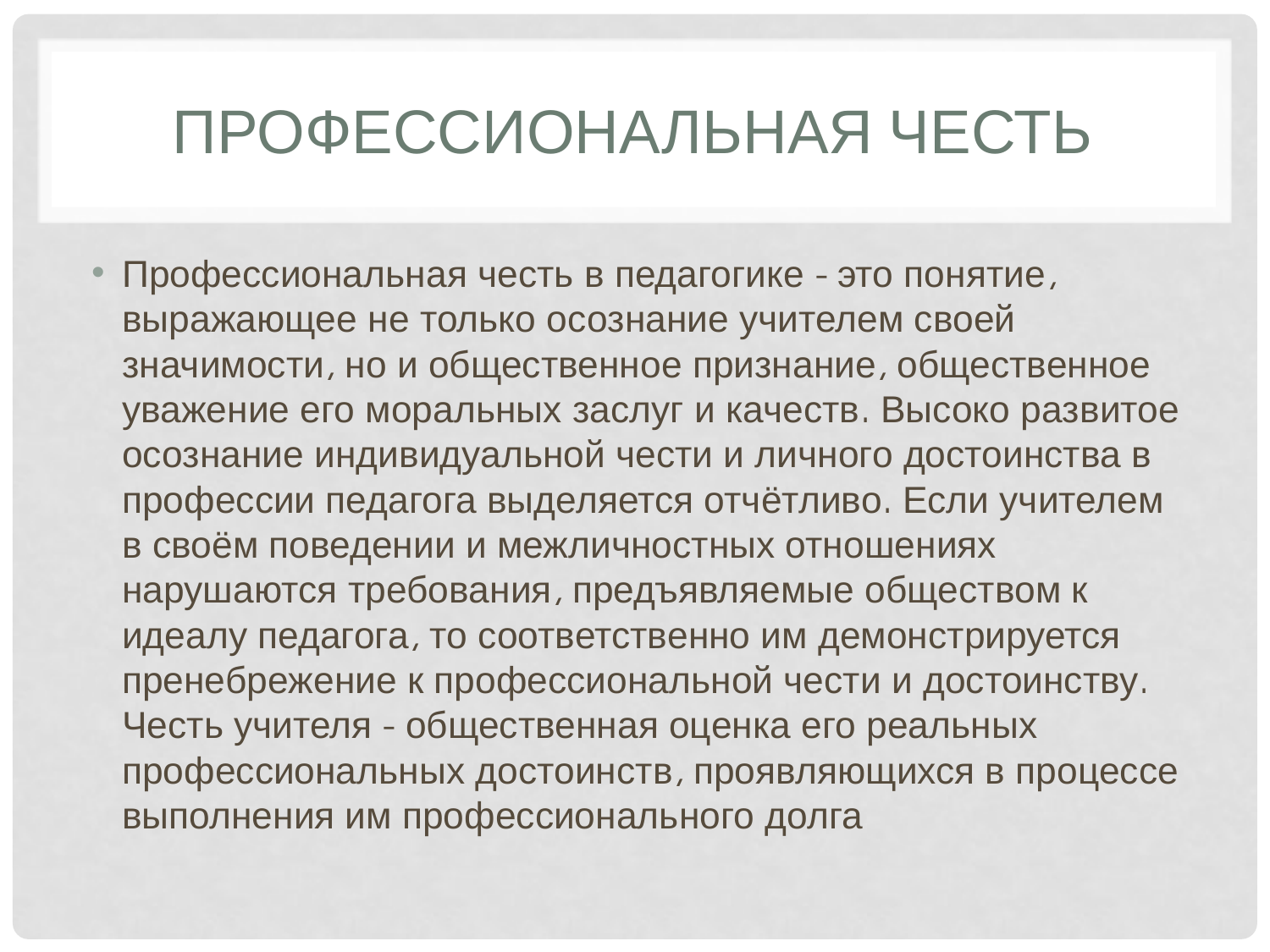

# Профессиональная честь
Профессиональная честь в педагогике - это понятие, выражающее не только осознание учителем своей значимости, но и общественное признание, общественное уважение его моральных заслуг и качеств. Высоко развитое осознание индивидуальной чести и личного достоинства в профессии педагога выделяется отчётливо. Если учителем в своём поведении и межличностных отношениях нарушаются требования, предъявляемые обществом к идеалу педагога, то соответственно им демонстрируется пренебрежение к профессиональной чести и достоинству. Честь учителя - общественная оценка его реальных профессиональных достоинств, проявляющихся в процессе выполнения им профессионального долга